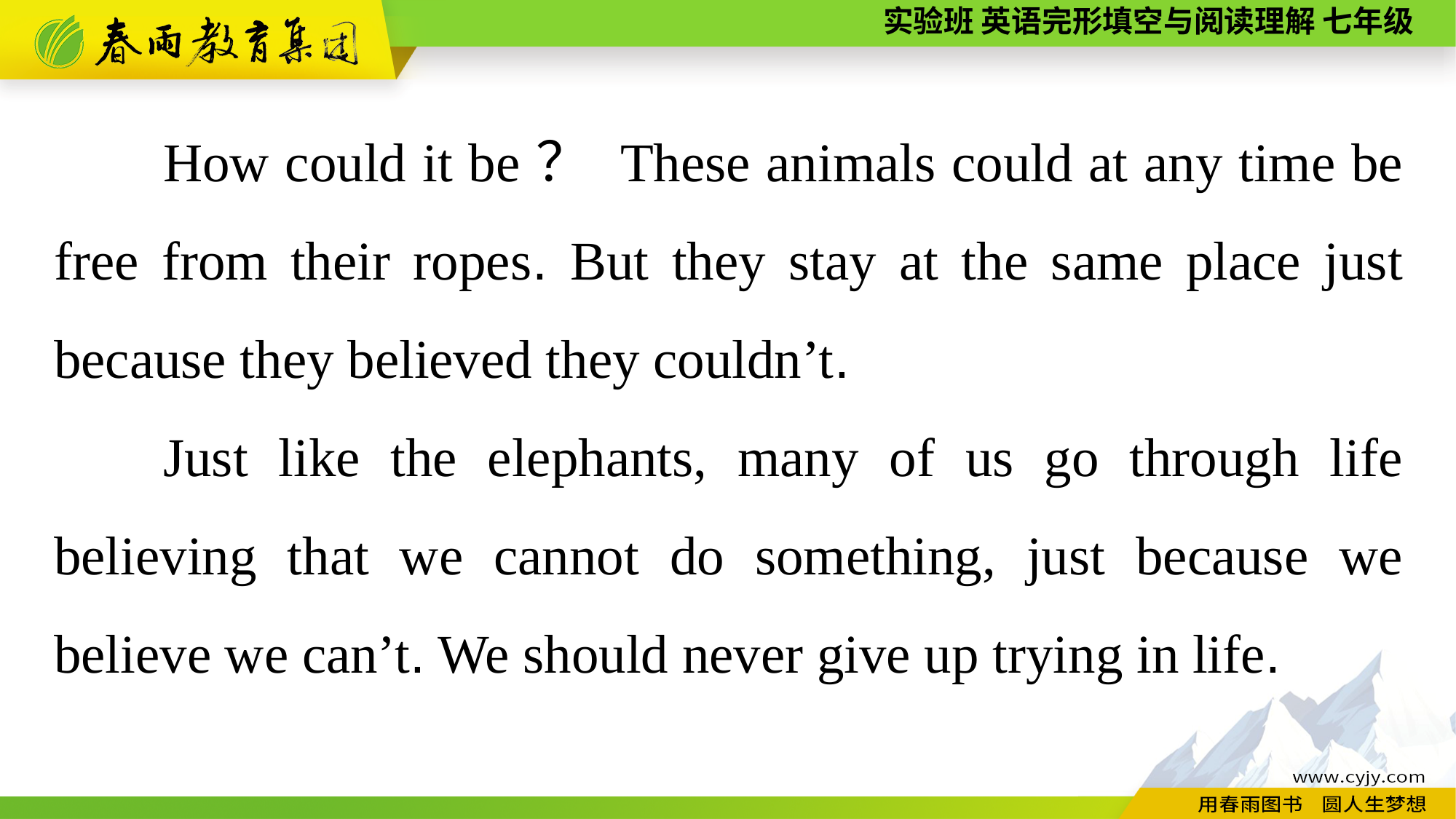

How could it be？ These animals could at any time be free from their ropes. But they stay at the same place just because they believed they couldn’t.
Just like the elephants, many of us go through life believing that we cannot do something, just because we believe we can’t. We should never give up trying in life.